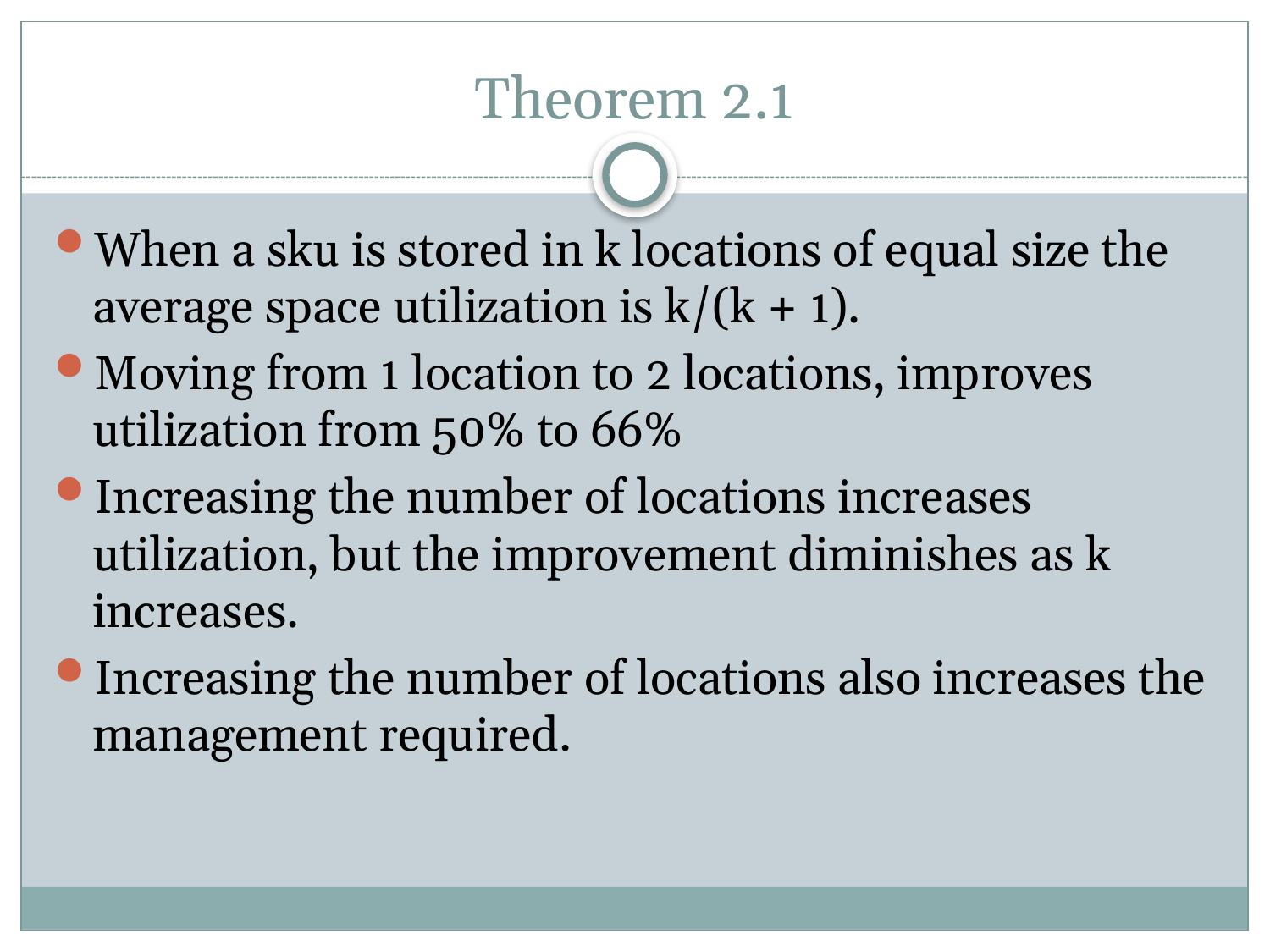

# Theorem 2.1
When a sku is stored in k locations of equal size the average space utilization is k/(k + 1).
Moving from 1 location to 2 locations, improves utilization from 50% to 66%
Increasing the number of locations increases utilization, but the improvement diminishes as k increases.
Increasing the number of locations also increases the management required.